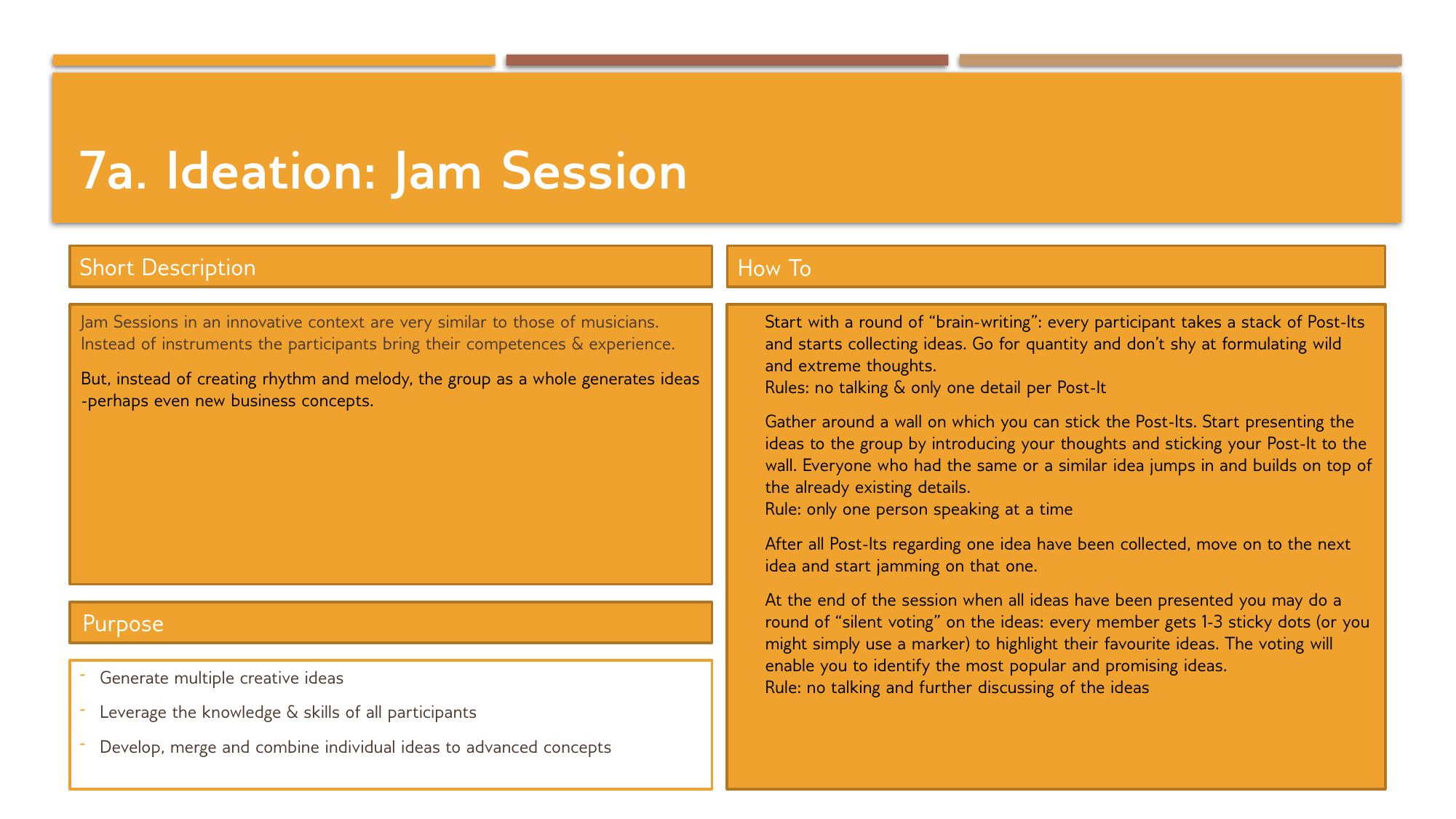

# 7a. Ideation: Jam Session
Short Description
How To
Start with a round of “brain-writing”: every participant takes a stack of Post-Its and starts collecting ideas. Go for quantity and don’t shy at formulating wild and extreme thoughts.
Rules: no talking & only one detail per Post-It
Gather around a wall on which you can stick the Post-Its. Start presenting the ideas to the group by introducing your thoughts and sticking your Post-It to the wall. Everyone who had the same or a similar idea jumps in and builds on top of the already existing details.
Rule: only one person speaking at a time
After all Post-Its regarding one idea have been collected, move on to the next idea and start jamming on that one.
At the end of the session when all ideas have been presented you may do a round of “silent voting” on the ideas: every member gets 1-3 sticky dots (or you might simply use a marker) to highlight their favourite ideas. The voting will enable you to identify the most popular and promising ideas.
Rule: no talking and further discussing of the ideas
Jam Sessions in an innovative context are very similar to those of musicians. Instead of instruments the participants bring their competences & experience.
But, instead of creating rhythm and melody, the group as a whole generates ideas -perhaps even new business concepts.
Purpose
Generate multiple creative ideas
Leverage the knowledge & skills of all participants
Develop, merge and combine individual ideas to advanced concepts